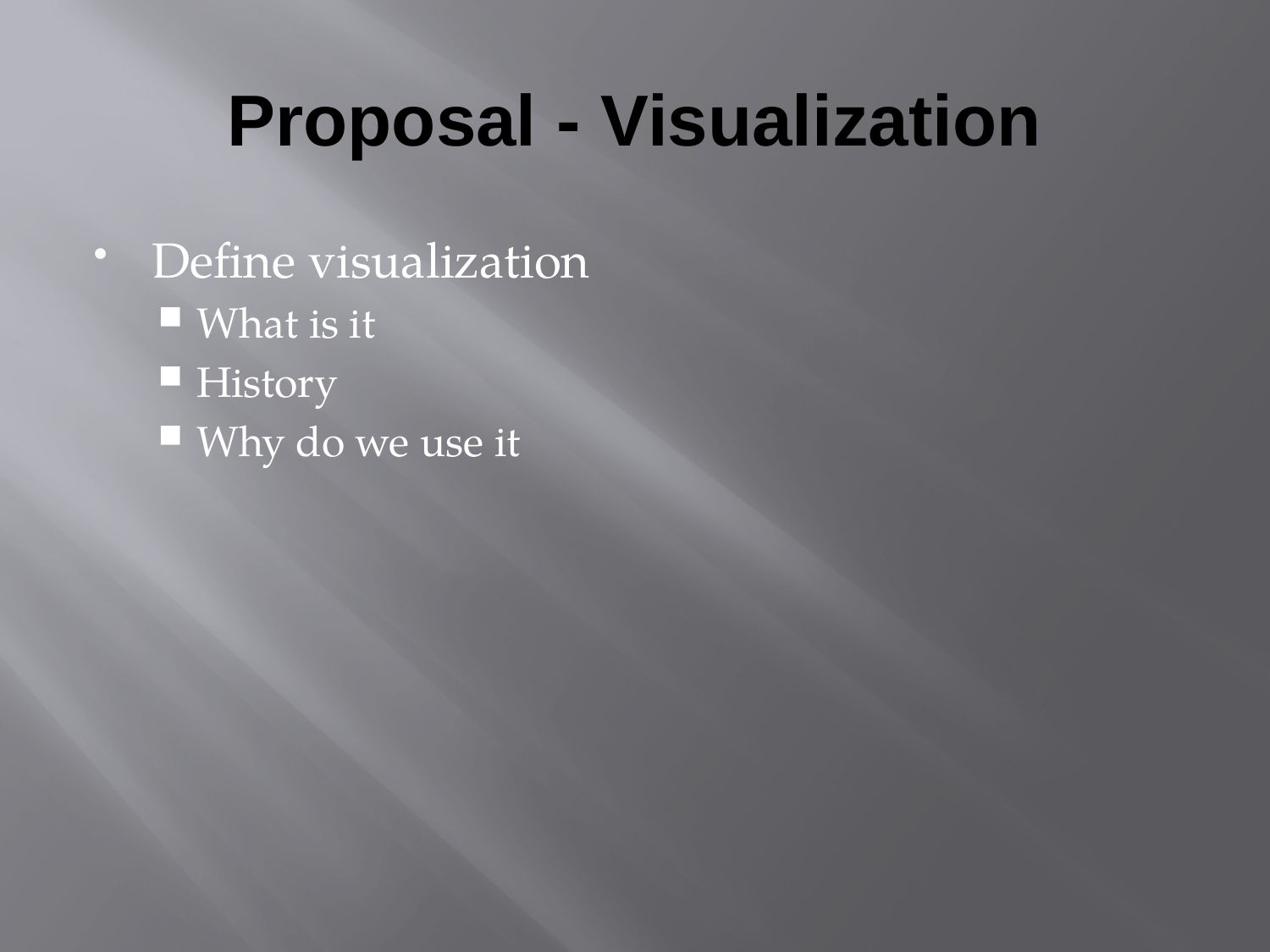

# Proposal - Visualization
Define visualization
What is it
History
Why do we use it